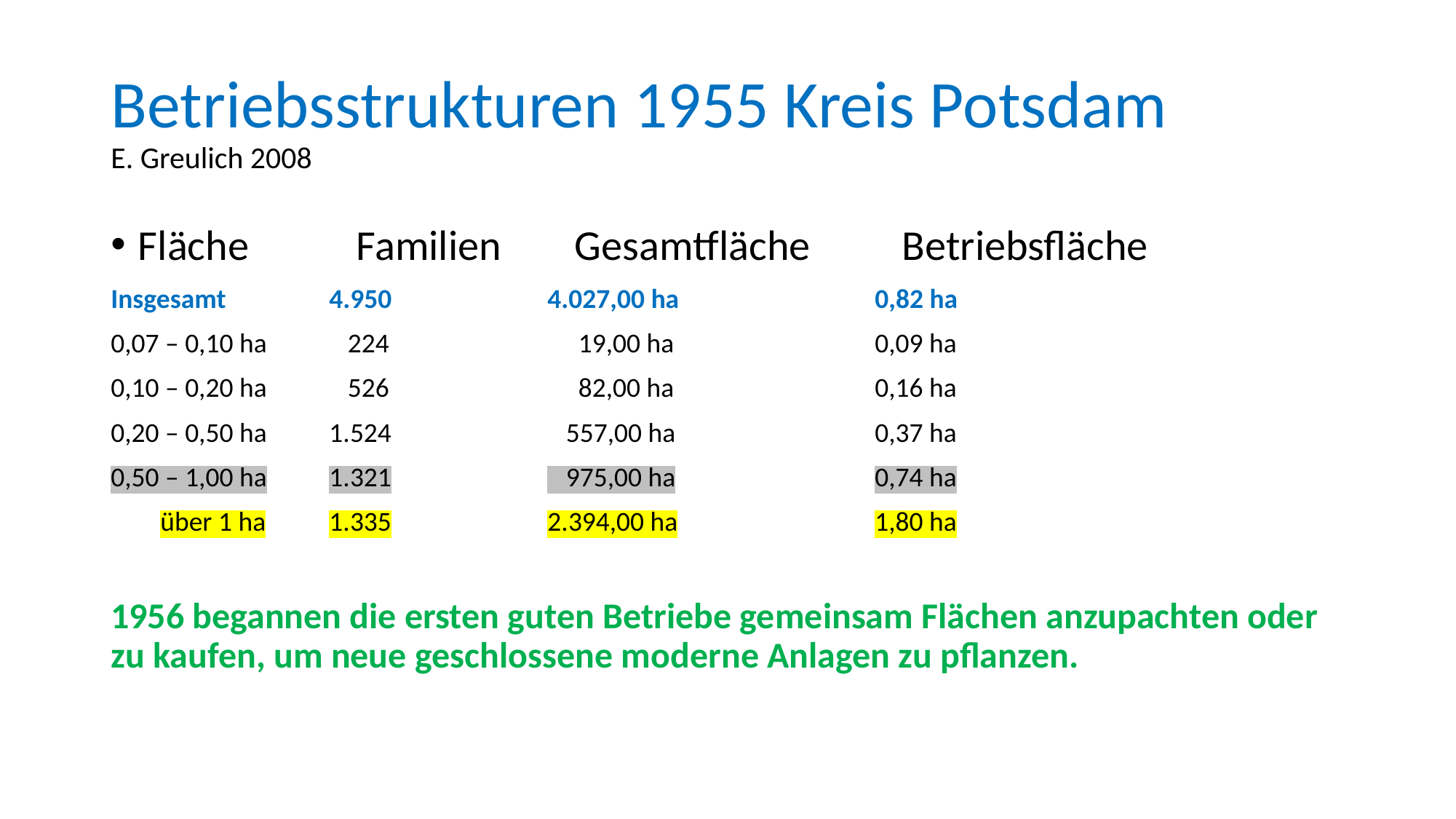

# Betriebsstrukturen 1955 Kreis Potsdam E. Greulich 2008
Fläche	Familien	Gesamtfläche	Betriebsfläche
Insgesamt	4.950		4.027,00 ha		0,82 ha
0,07 – 0,10 ha	   224		     19,00 ha		0,09 ha
0,10 – 0,20 ha	   526		     82,00 ha		0,16 ha
0,20 – 0,50 ha	1.524		   557,00 ha		0,37 ha
0,50 – 1,00 ha	1.321		   975,00 ha		0,74 ha
        über 1 ha	1.335		2.394,00 ha		1,80 ha

1956 begannen die ersten guten Betriebe gemeinsam Flächen anzupachten oder zu kaufen, um neue geschlossene moderne Anlagen zu pflanzen.